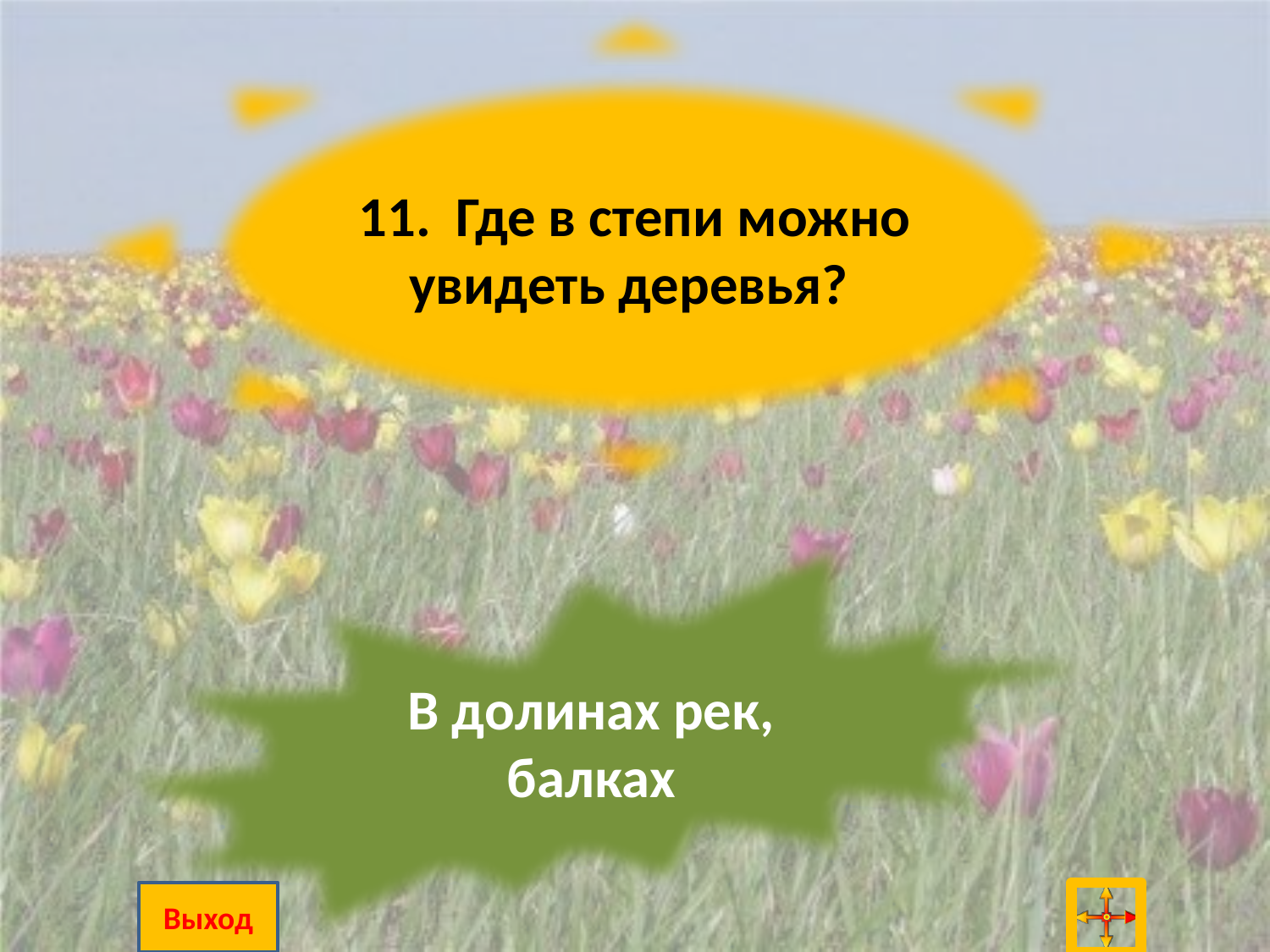

11.  Где в степи можно увидеть деревья?
В долинах рек, балках
Выход